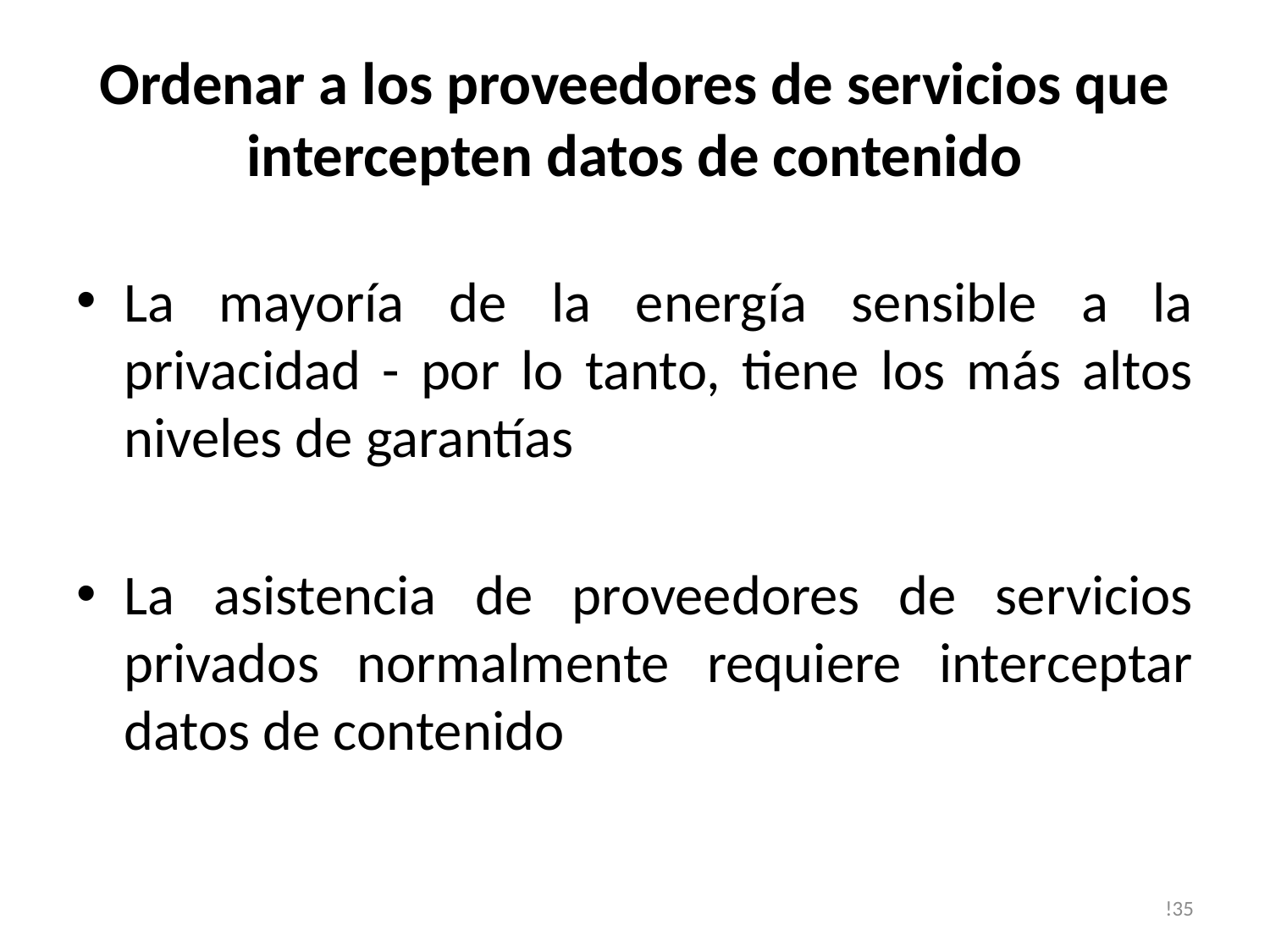

# Ordenar a los proveedores de servicios que intercepten datos de contenido
La mayoría de la energía sensible a la privacidad - por lo tanto, tiene los más altos niveles de garantías

La asistencia de proveedores de servicios privados normalmente requiere interceptar datos de contenido

!35